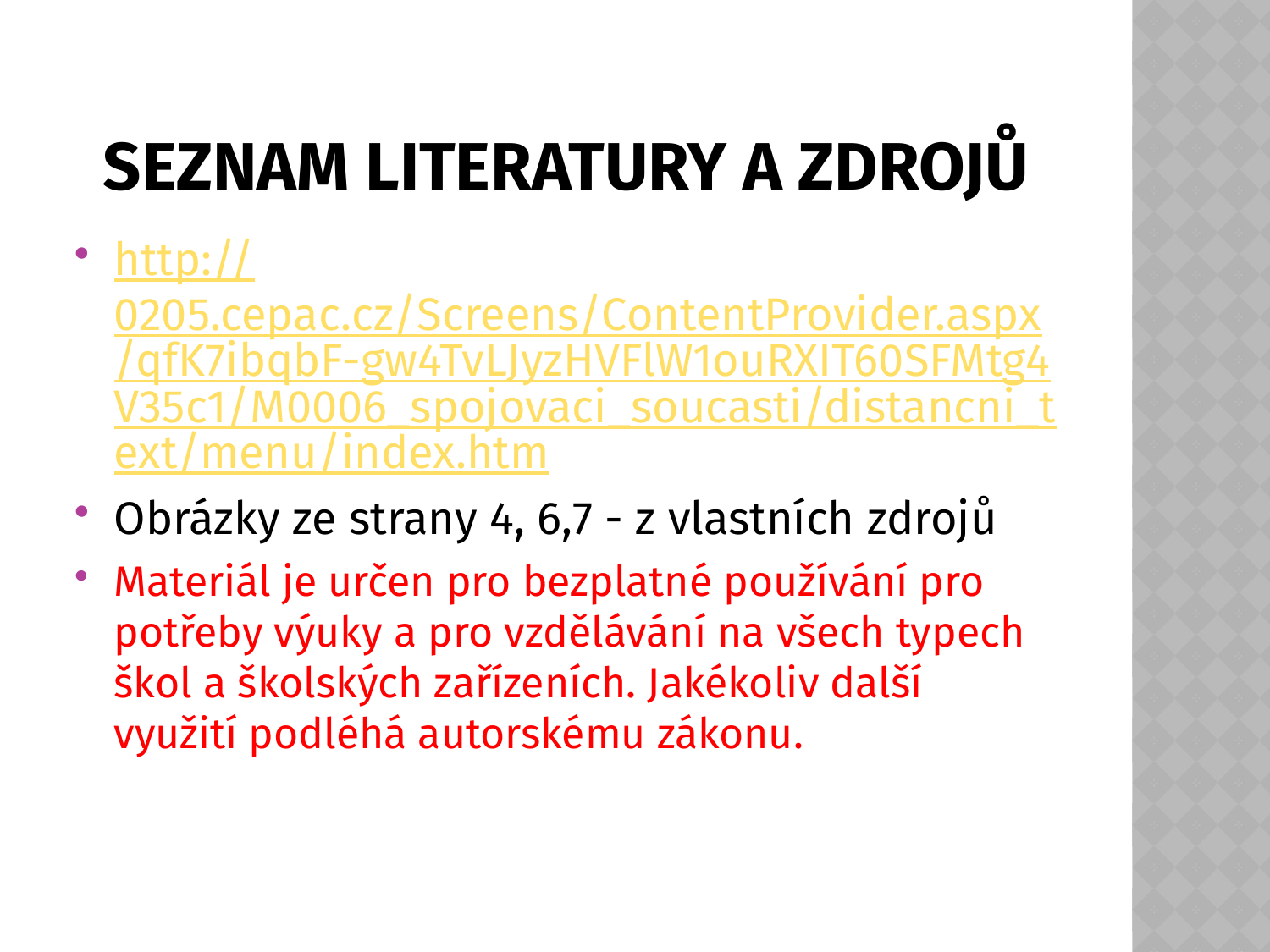

# Seznam literatury a zdrojů
http://0205.cepac.cz/Screens/ContentProvider.aspx/qfK7ibqbF-gw4TvLJyzHVFlW1ouRXIT60SFMtg4V35c1/M0006_spojovaci_soucasti/distancni_text/menu/index.htm
Obrázky ze strany 4, 6,7 - z vlastních zdrojů
Materiál je určen pro bezplatné používání pro potřeby výuky a pro vzdělávání na všech typech škol a školských zařízeních. Jakékoliv další využití podléhá autorskému zákonu.